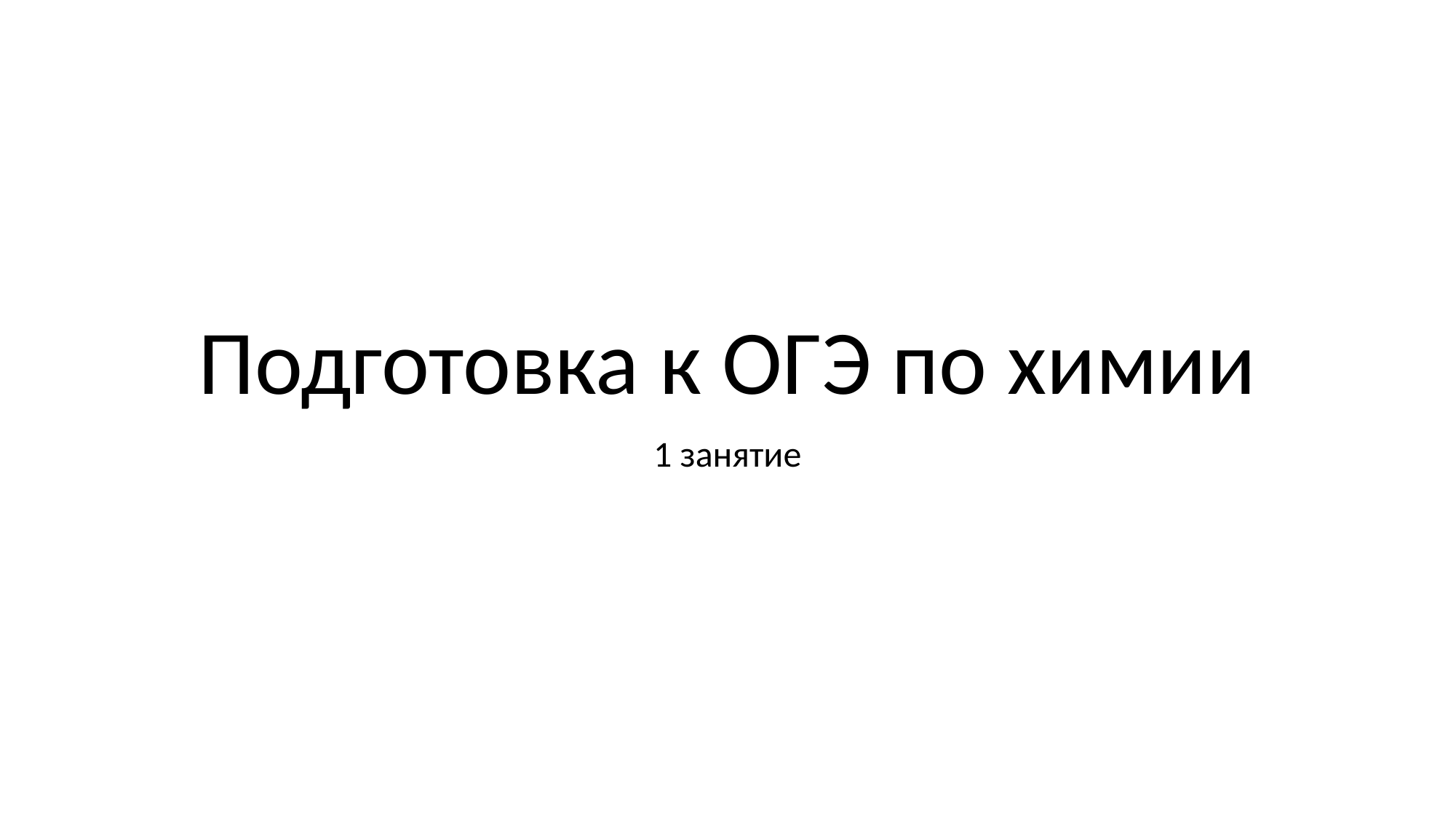

# Подготовка к ОГЭ по химии
1 занятие